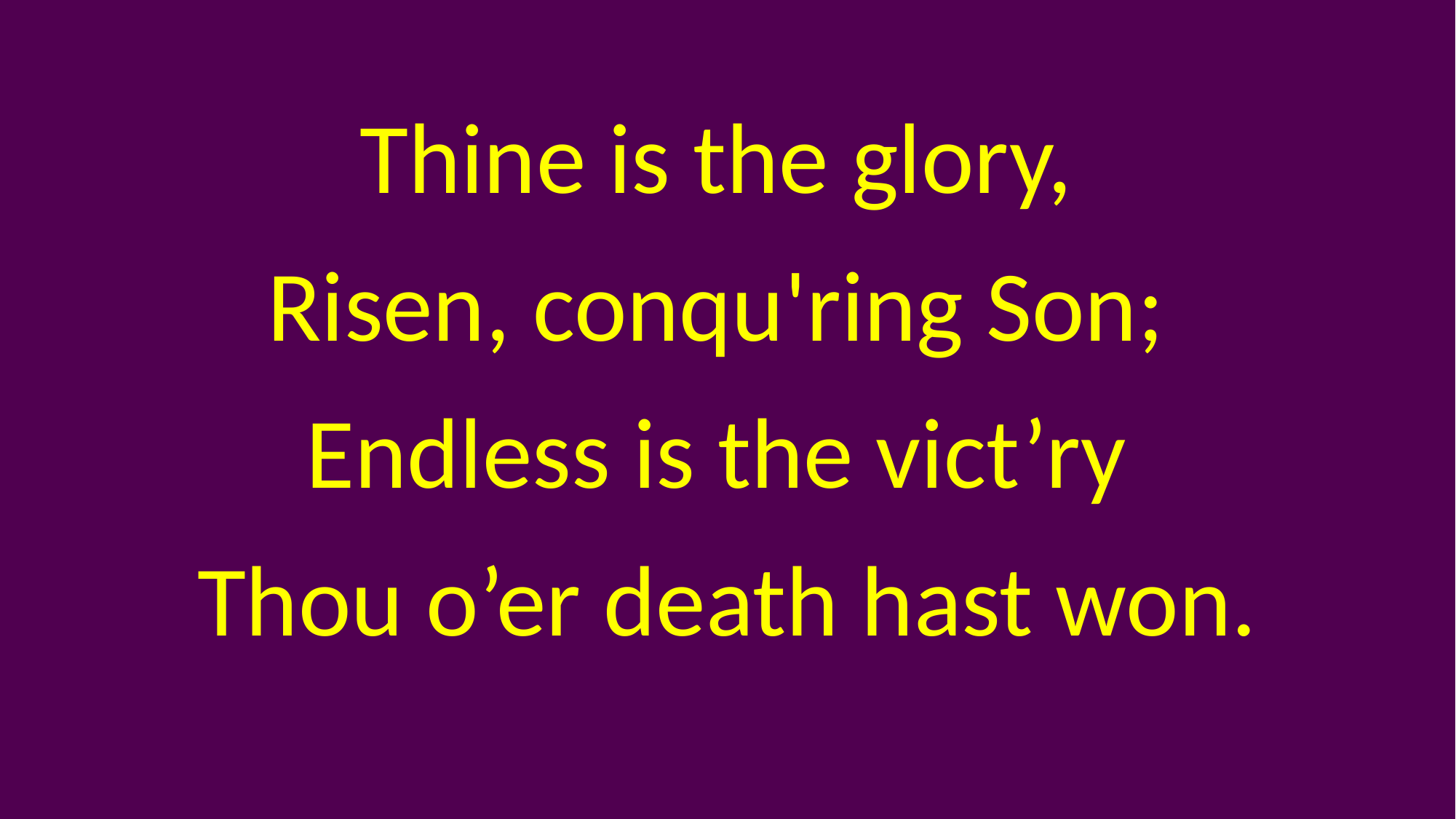

Thine is the glory,
Risen, conqu'ring Son;
Endless is the vict’ry
Thou o’er death hast won.